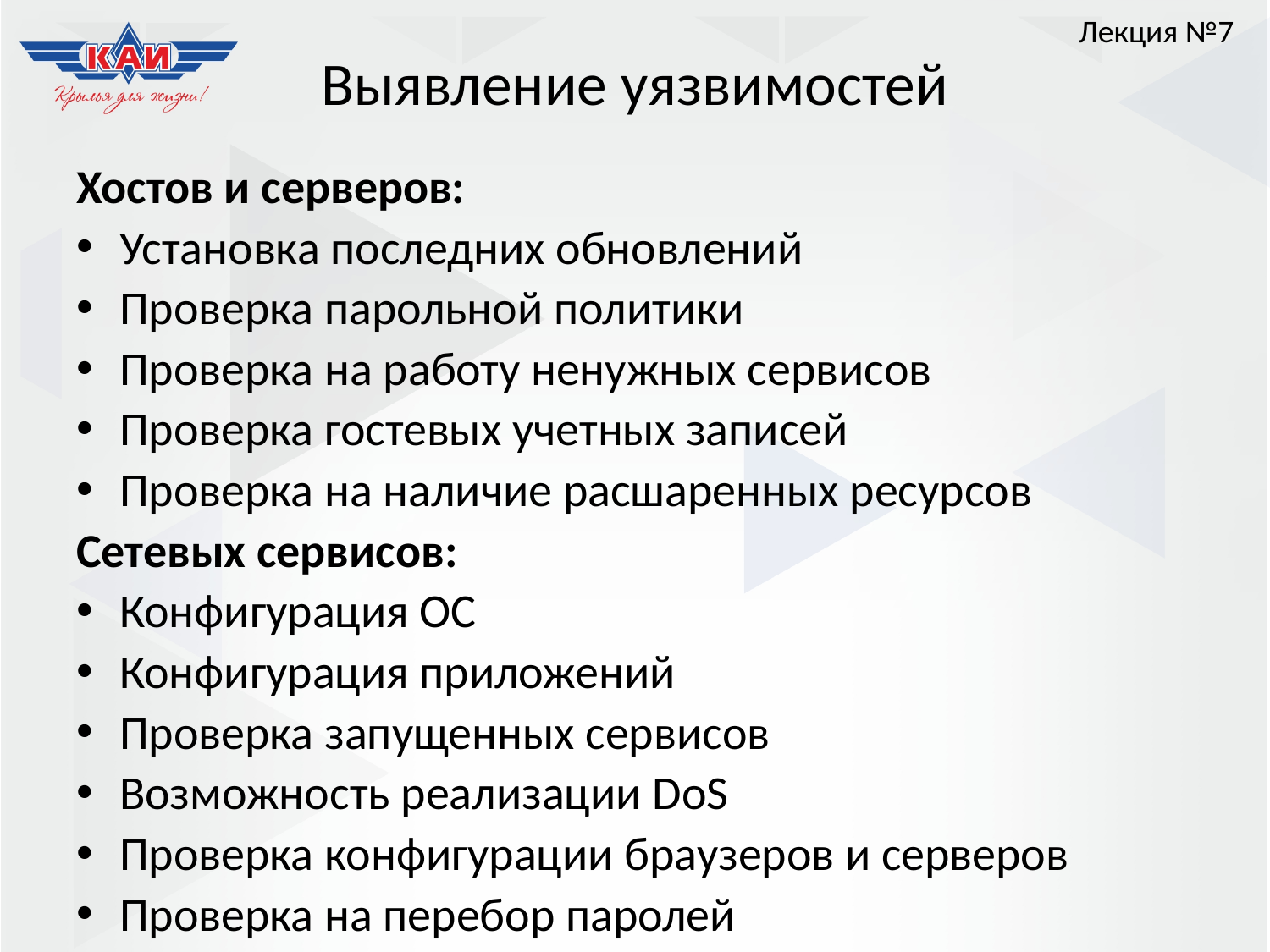

Лекция №7
# Выявление уязвимостей
Хостов и серверов:
Установка последних обновлений
Проверка парольной политики
Проверка на работу ненужных сервисов
Проверка гостевых учетных записей
Проверка на наличие расшаренных ресурсов
Сетевых сервисов:
Конфигурация ОС
Конфигурация приложений
Проверка запущенных сервисов
Возможность реализации DoS
Проверка конфигурации браузеров и серверов
Проверка на перебор паролей